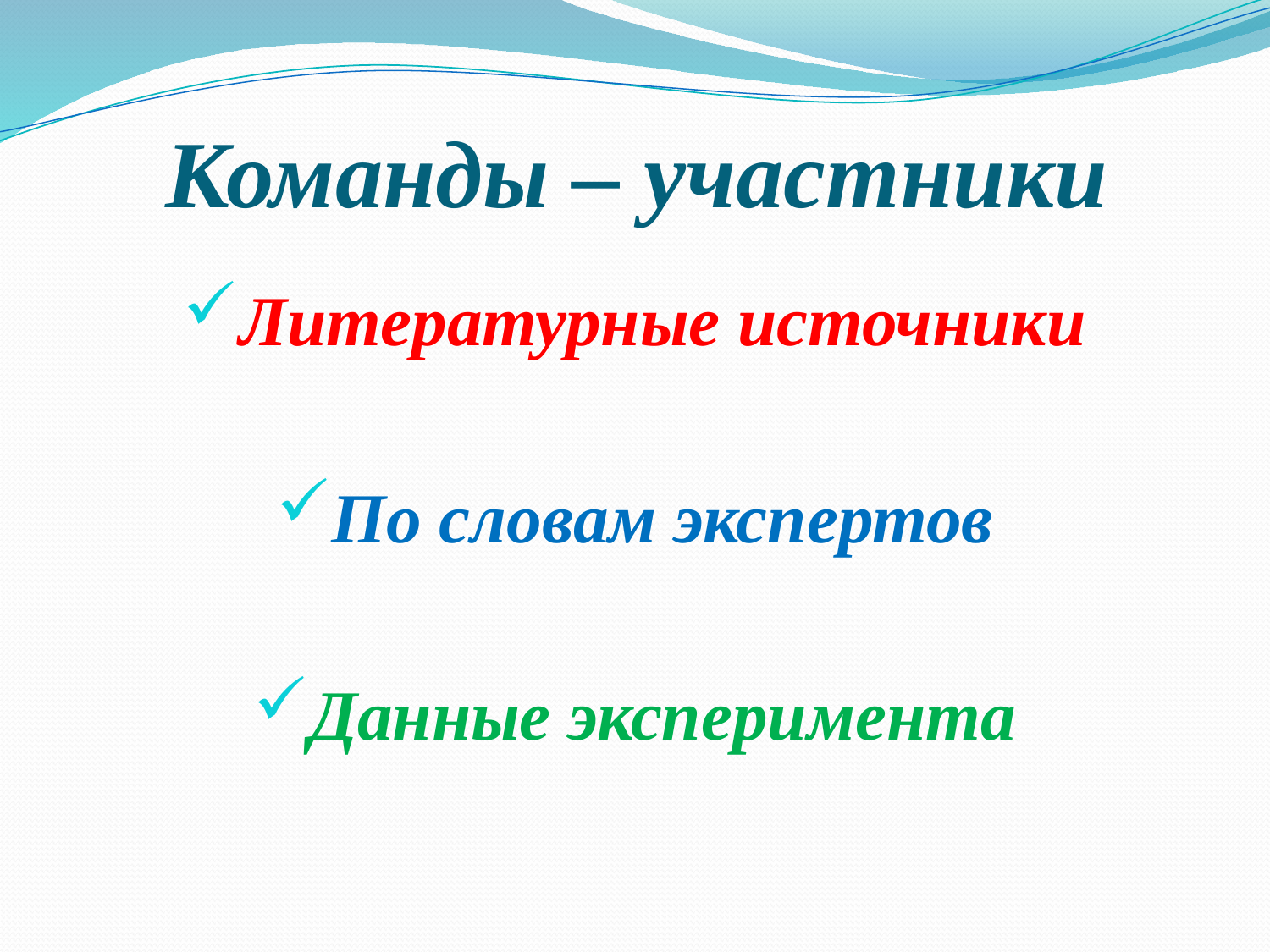

# Команды – участники
Литературные источники

По словам экспертов

Данные эксперимента